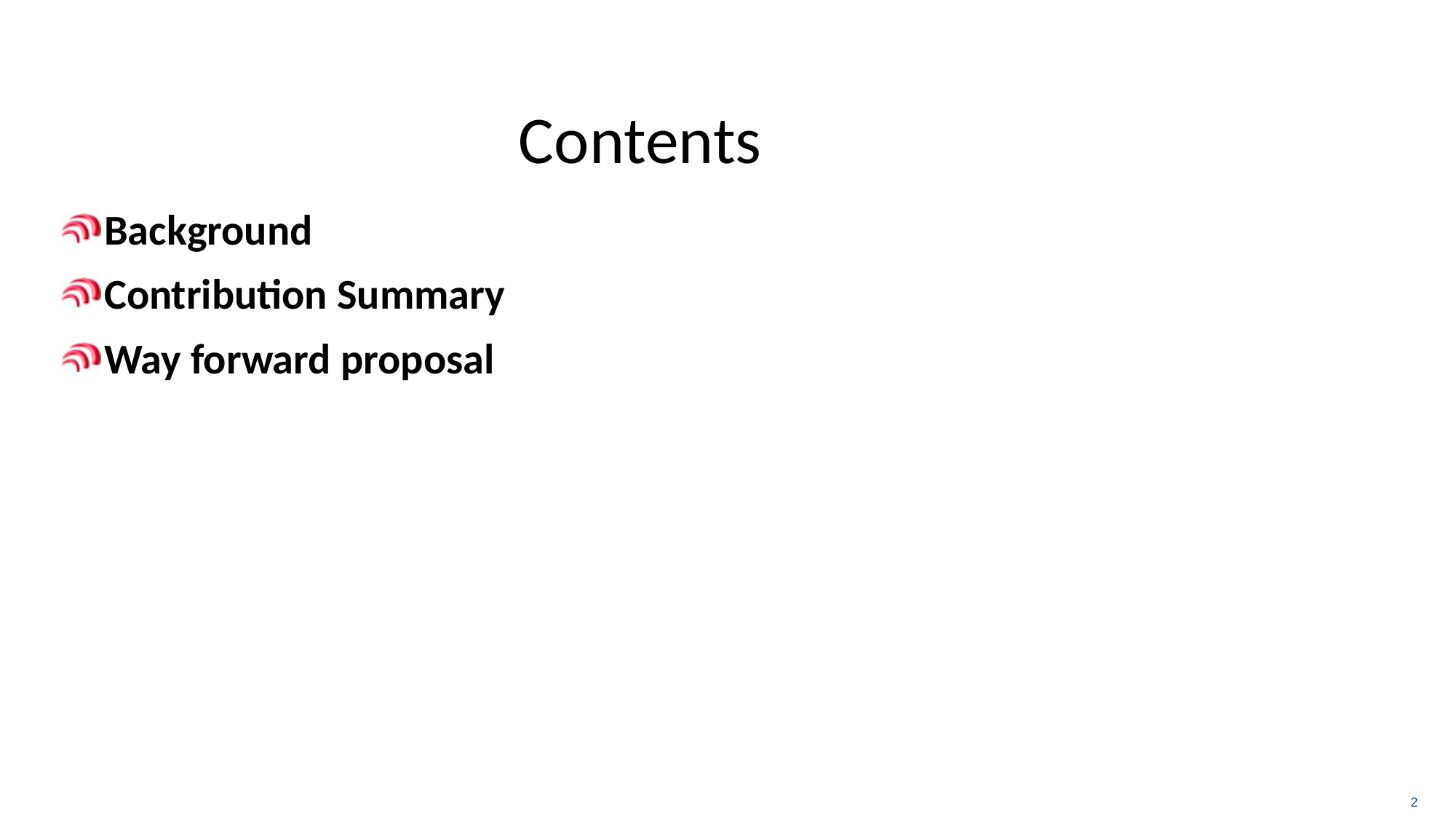

# Contents
Background
Contribution Summary
Way forward proposal